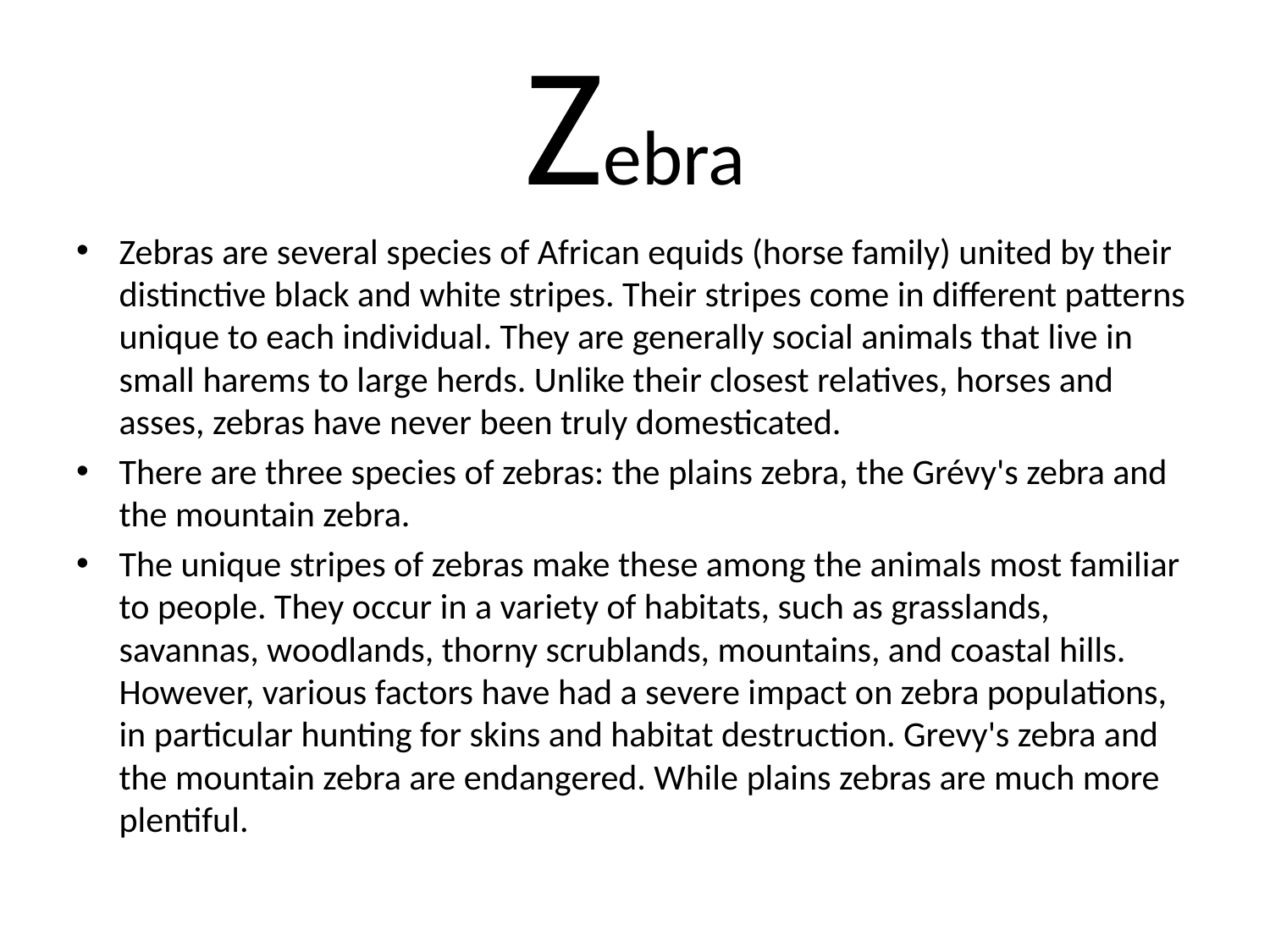

# Zebra
Zebras are several species of African equids (horse family) united by their distinctive black and white stripes. Their stripes come in different patterns unique to each individual. They are generally social animals that live in small harems to large herds. Unlike their closest relatives, horses and asses, zebras have never been truly domesticated.
There are three species of zebras: the plains zebra, the Grévy's zebra and the mountain zebra.
The unique stripes of zebras make these among the animals most familiar to people. They occur in a variety of habitats, such as grasslands, savannas, woodlands, thorny scrublands, mountains, and coastal hills. However, various factors have had a severe impact on zebra populations, in particular hunting for skins and habitat destruction. Grevy's zebra and the mountain zebra are endangered. While plains zebras are much more plentiful.